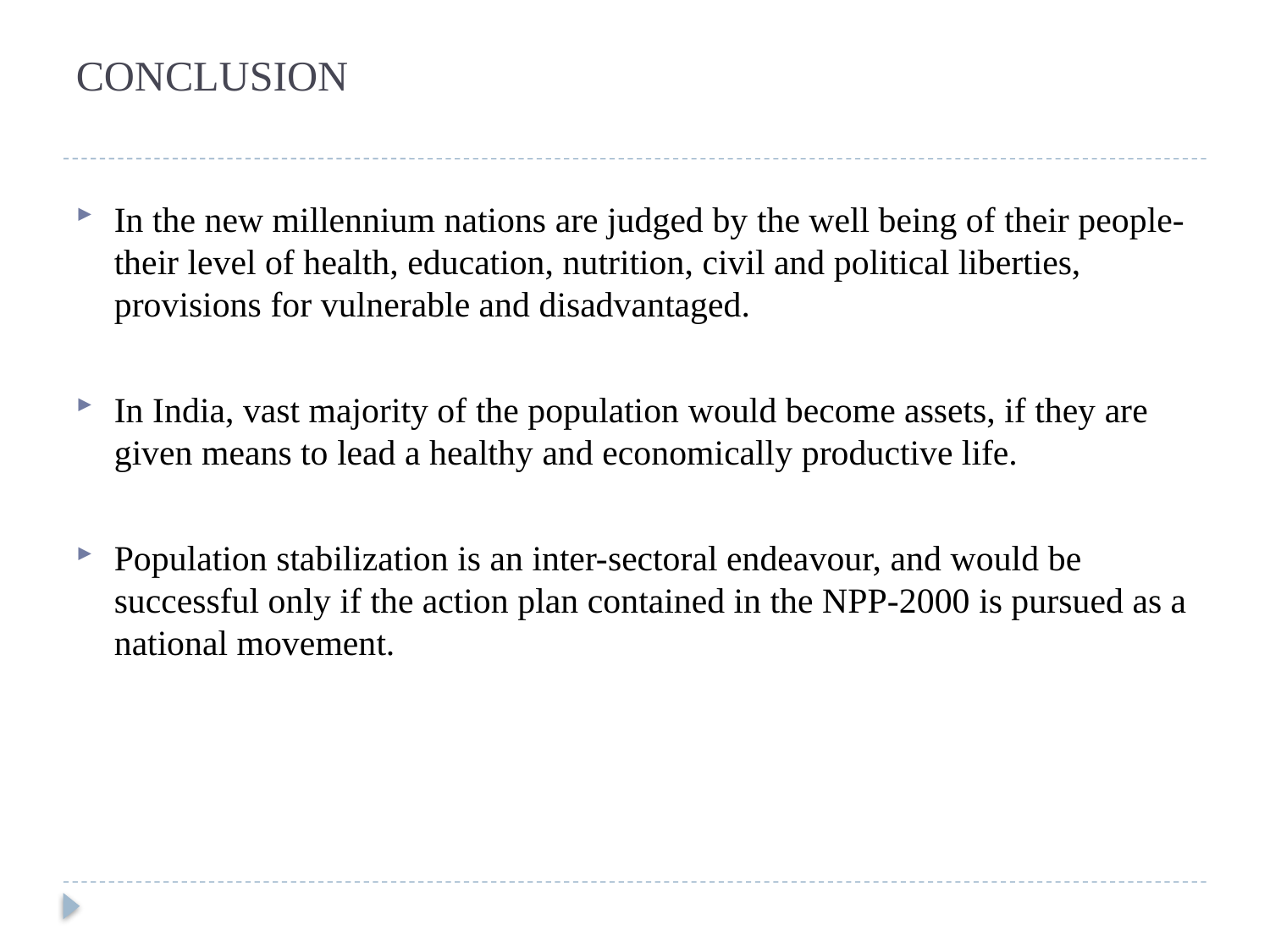

# CONCLUSION
In the new millennium nations are judged by the well being of their people- their level of health, education, nutrition, civil and political liberties, provisions for vulnerable and disadvantaged.

In India, vast majority of the population would become assets, if they are given means to lead a healthy and economically productive life.

Population stabilization is an inter-sectoral endeavour, and would be successful only if the action plan contained in the NPP-2000 is pursued as a national movement.